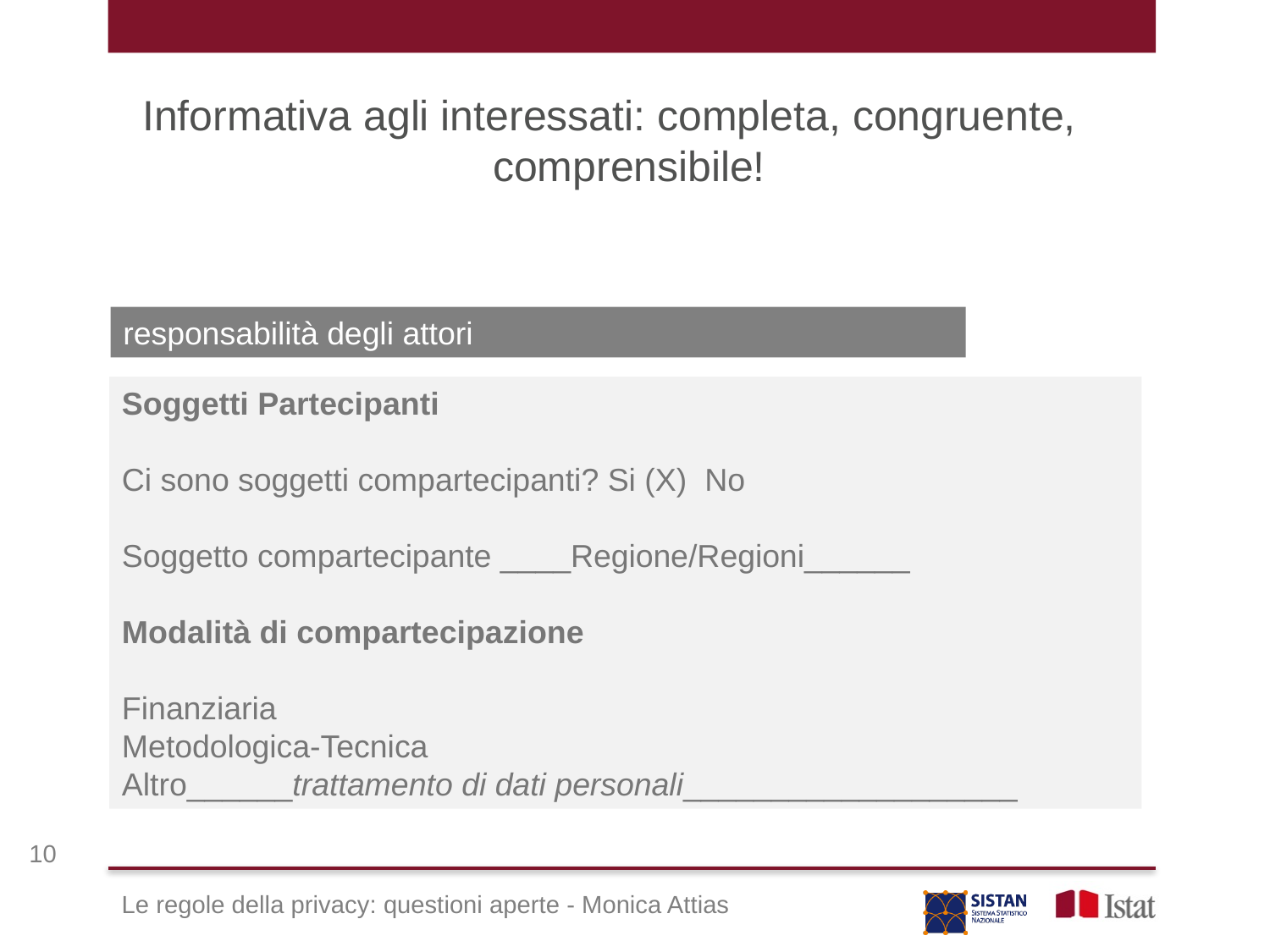

Informativa agli interessati: completa, congruente, comprensibile!
responsabilità degli attori
Soggetti Partecipanti

Ci sono soggetti compartecipanti? Si (X)  No
Soggetto compartecipante ____Regione/Regioni______

Modalità di compartecipazione

Finanziaria
Metodologica-Tecnica
Altro______trattamento di dati personali___________________
10
Le regole della privacy: questioni aperte - Monica Attias